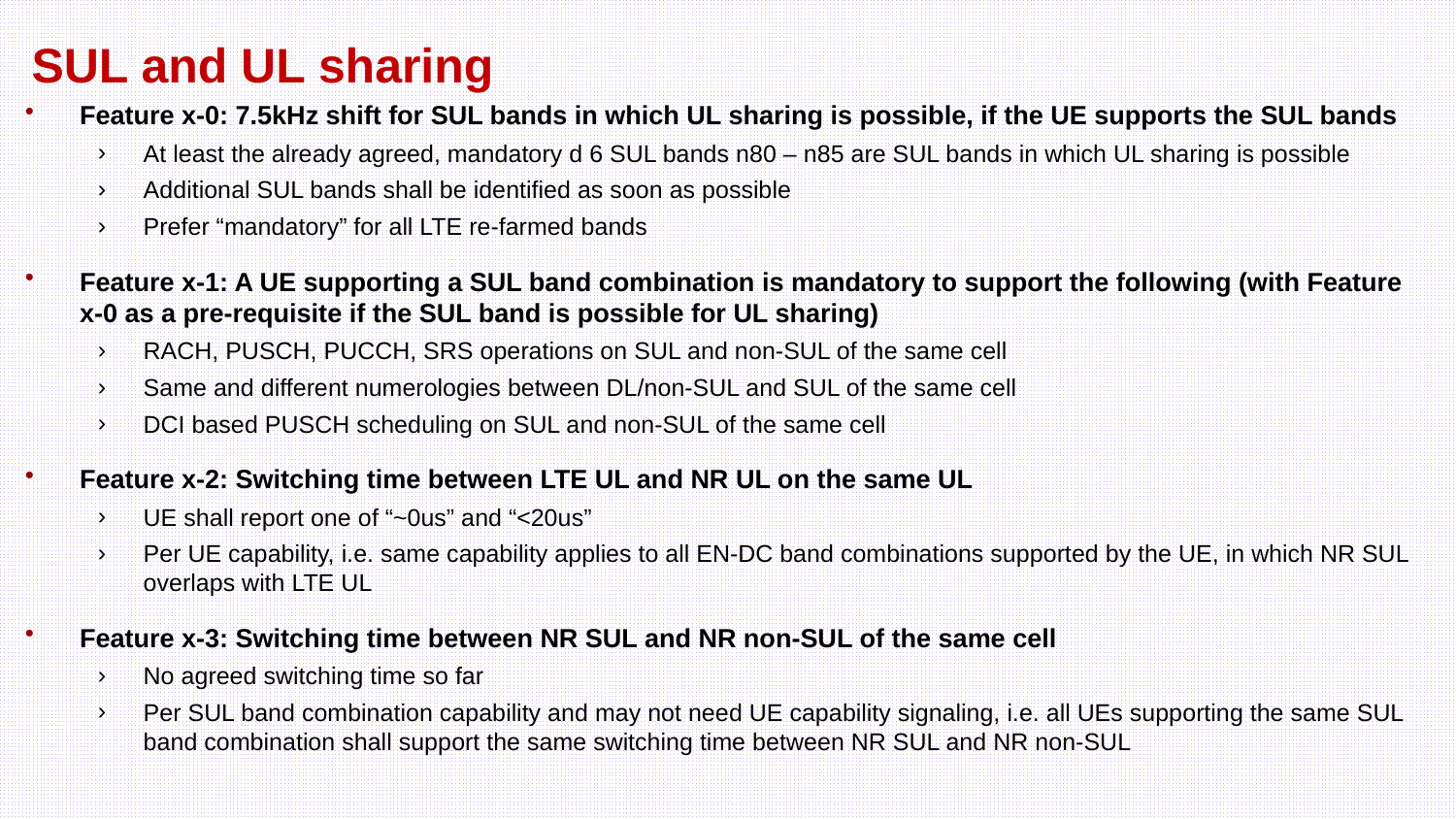

# SUL and UL sharing
Feature x-0: 7.5kHz shift for SUL bands in which UL sharing is possible, if the UE supports the SUL bands
At least the already agreed, mandatory d 6 SUL bands n80 – n85 are SUL bands in which UL sharing is possible
Additional SUL bands shall be identified as soon as possible
Prefer “mandatory” for all LTE re-farmed bands

Feature x-1: A UE supporting a SUL band combination is mandatory to support the following (with Feature x-0 as a pre-requisite if the SUL band is possible for UL sharing)
RACH, PUSCH, PUCCH, SRS operations on SUL and non-SUL of the same cell
Same and different numerologies between DL/non-SUL and SUL of the same cell
DCI based PUSCH scheduling on SUL and non-SUL of the same cell

Feature x-2: Switching time between LTE UL and NR UL on the same UL
UE shall report one of “~0us” and “<20us”
Per UE capability, i.e. same capability applies to all EN-DC band combinations supported by the UE, in which NR SUL overlaps with LTE UL

Feature x-3: Switching time between NR SUL and NR non-SUL of the same cell
No agreed switching time so far
Per SUL band combination capability and may not need UE capability signaling, i.e. all UEs supporting the same SUL band combination shall support the same switching time between NR SUL and NR non-SUL